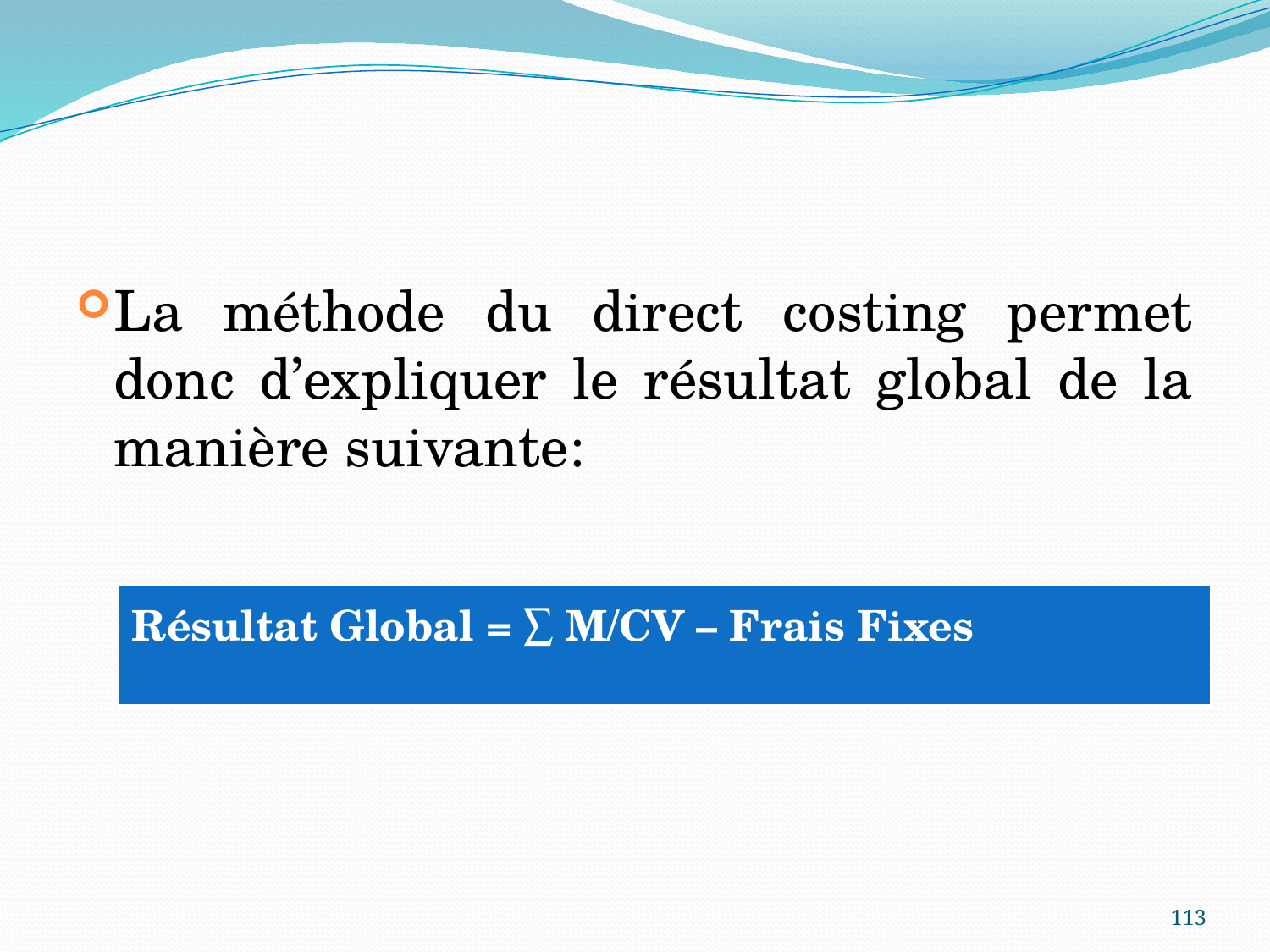

La méthode du direct costing permet donc d’expliquer le résultat global de la manière suivante:

| Résultat Global = ∑ M/CV – Frais Fixes |
| --- |
113